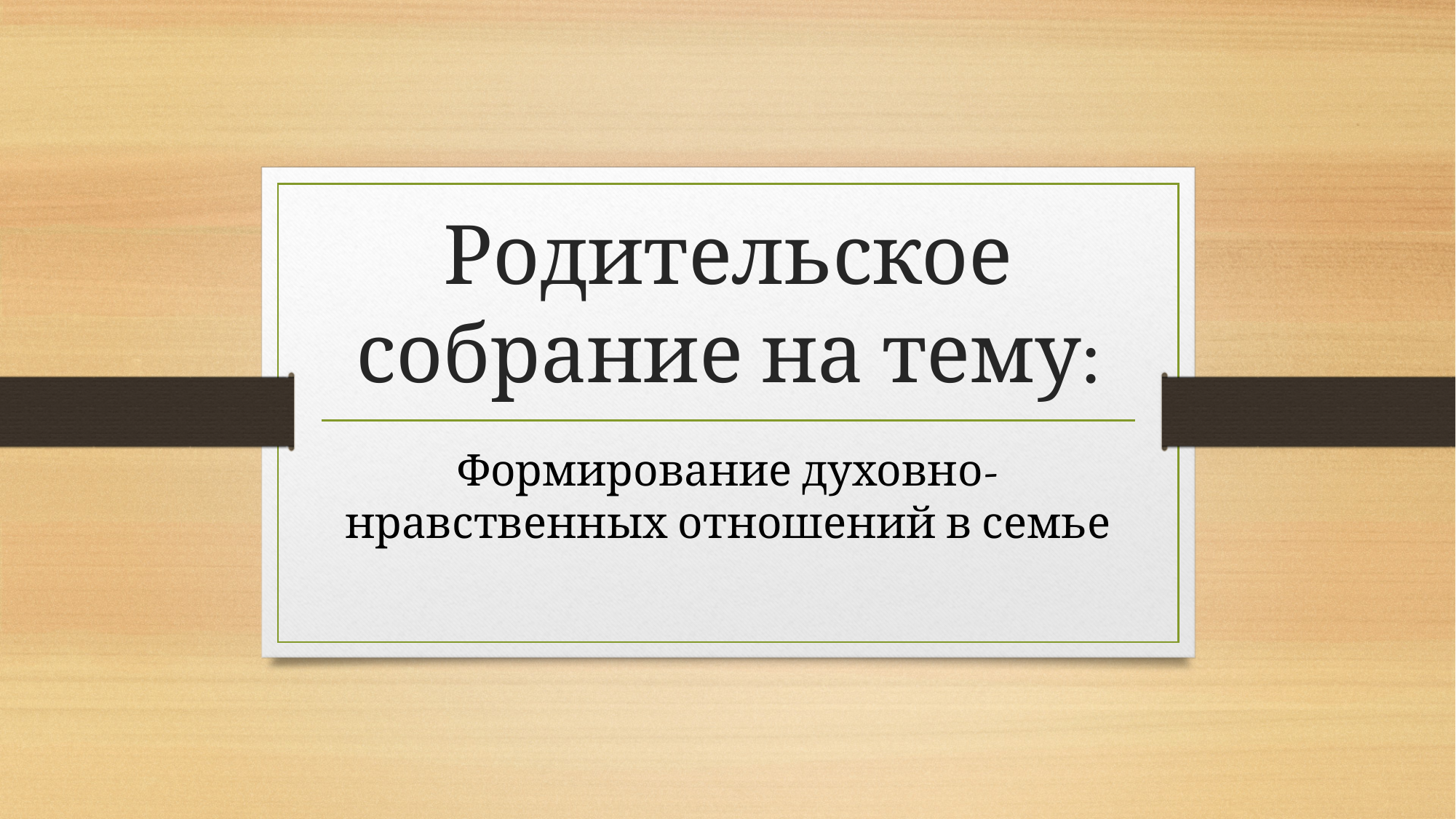

# Родительское собрание на тему:
Формирование духовно-нравственных отношений в семье